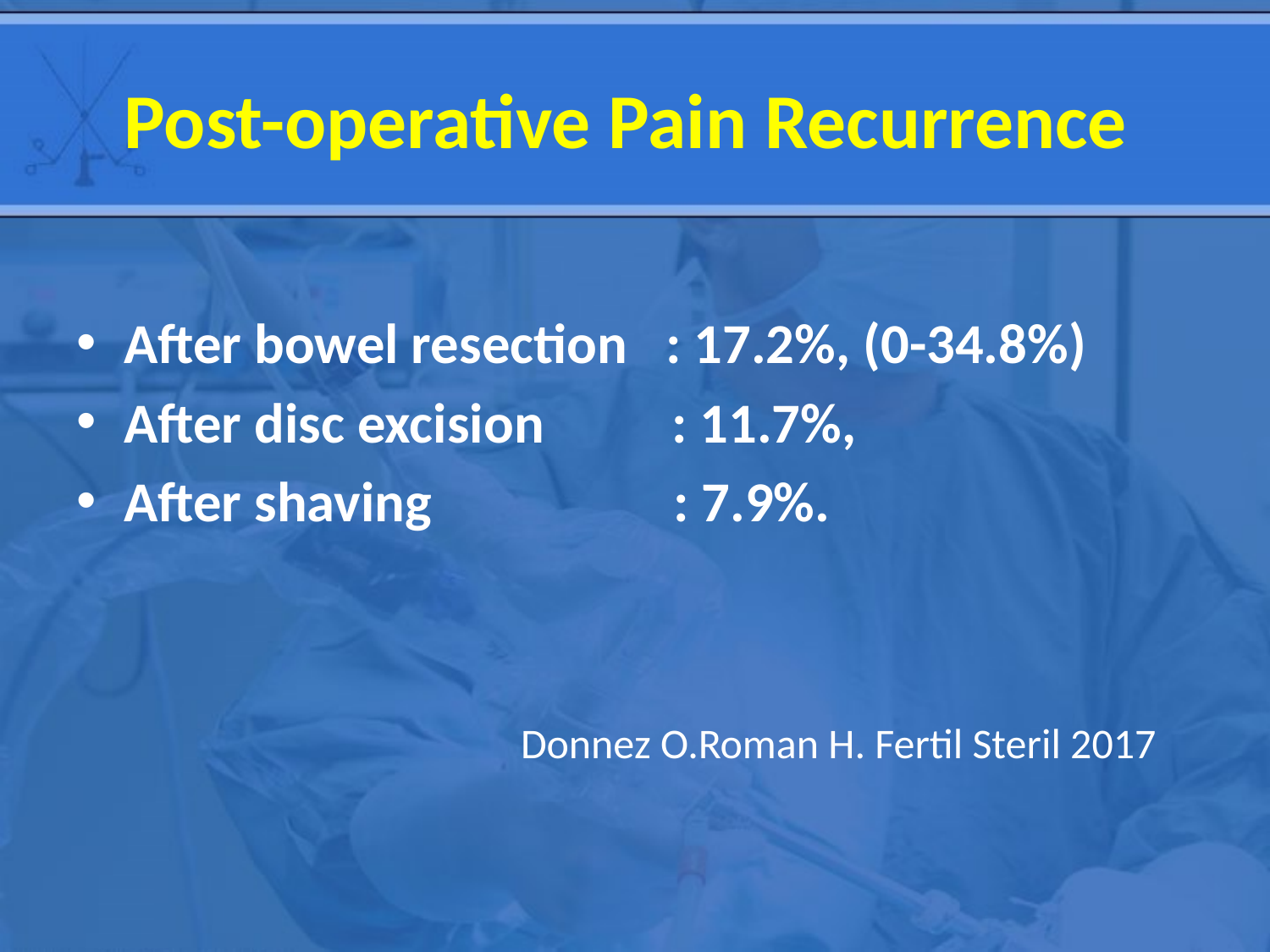

# Post-operative Pain Recurrence

After bowel resection   : 17.2%, (0-34.8%)
After disc excision          : 11.7%,
After shaving                   : 7.9%.

                                   Donnez O.Roman H. Fertil Steril 2017